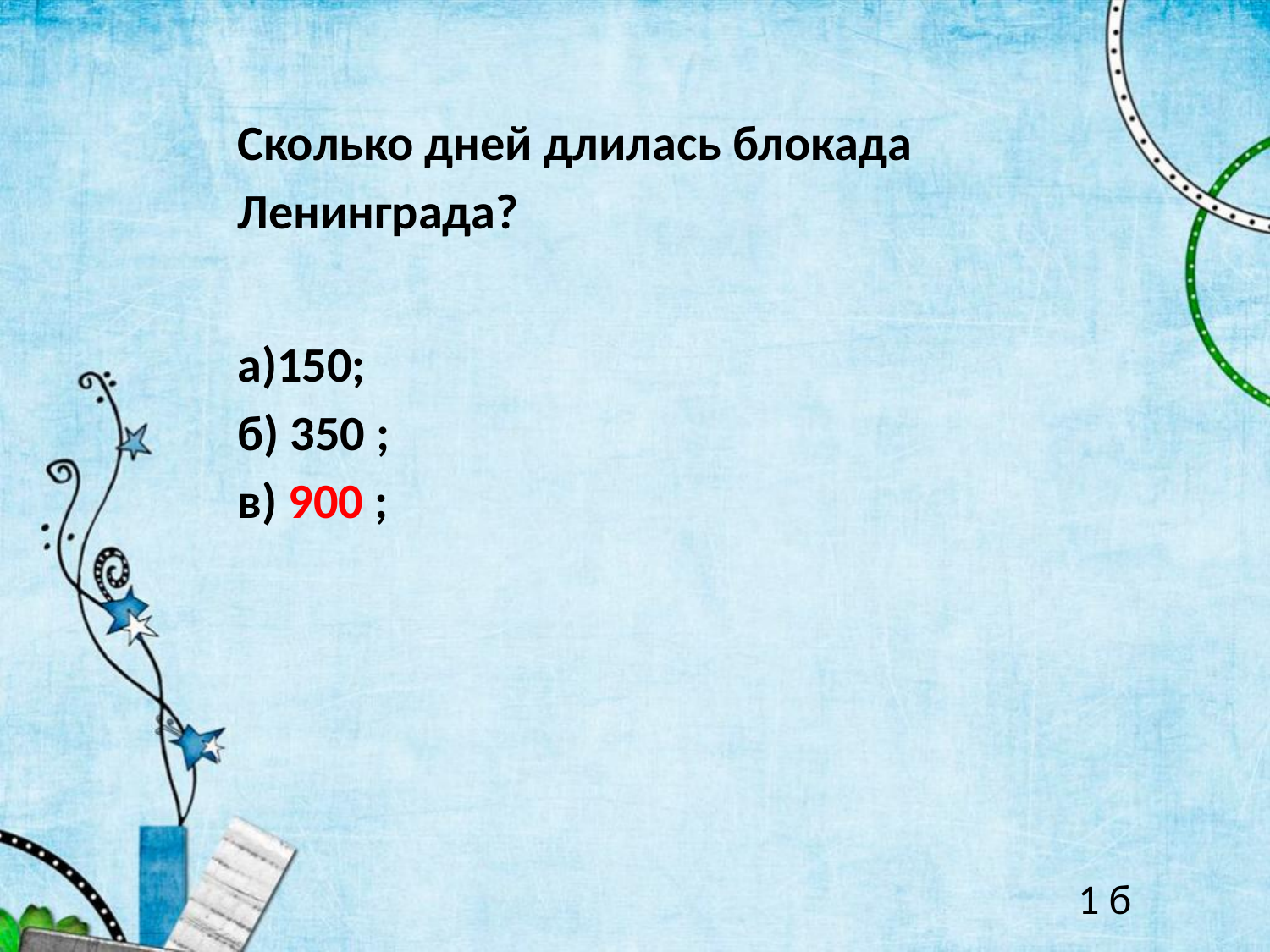

Сколько дней длилась блокада Ленинграда?
а)150;
б) 350 ;
в) 900 ;
1 б